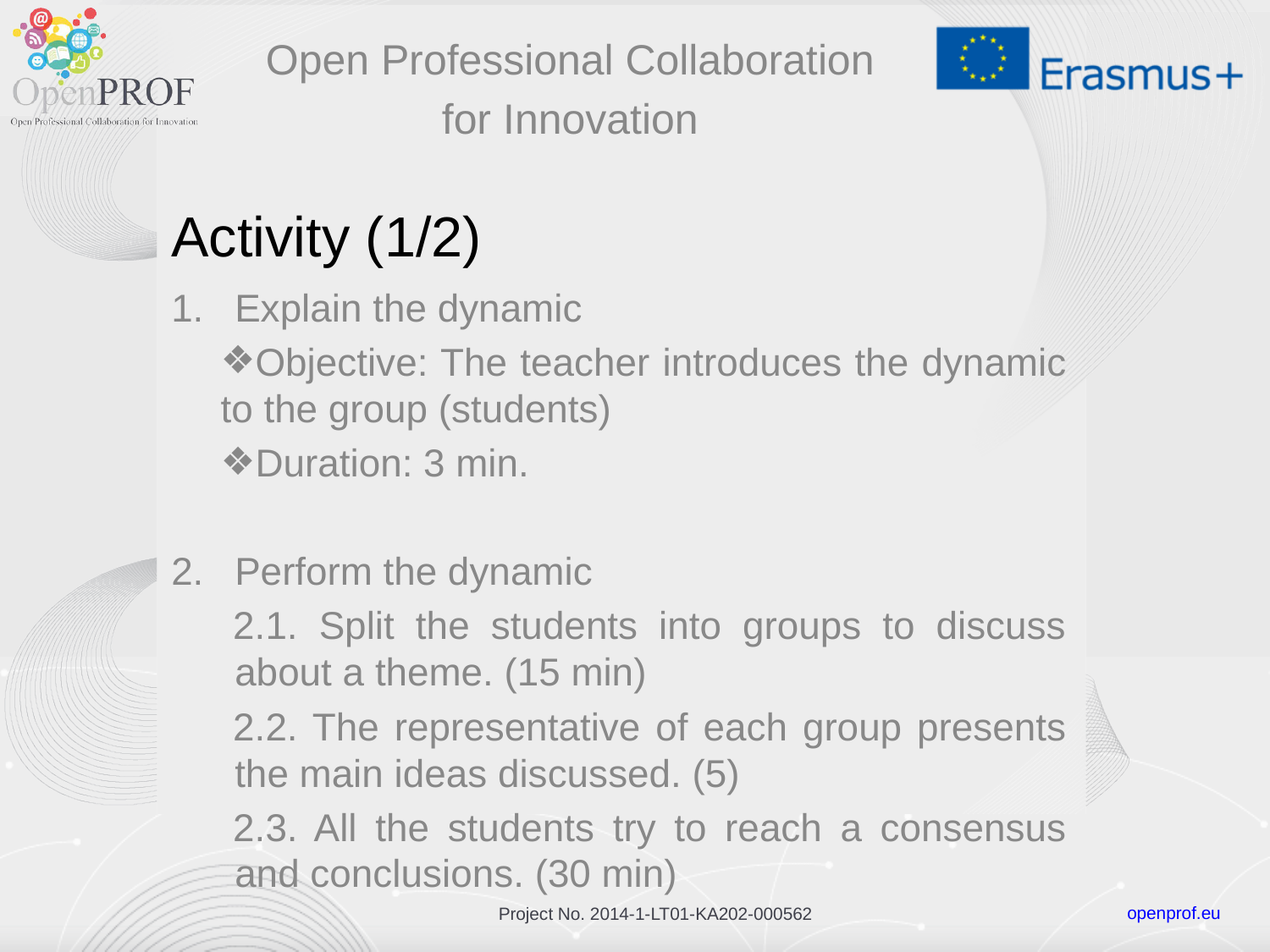

Open Professional Collaboration
for Innovation
# Activity (1/2)
Explain the dynamic
Objective: The teacher introduces the dynamic to the group (students)
Duration: 3 min.

Perform the dynamic
2.1. Split the students into groups to discuss about a theme. (15 min)
2.2. The representative of each group presents the main ideas discussed. (5)
2.3. All the students try to reach a consensus and conclusions. (30 min)